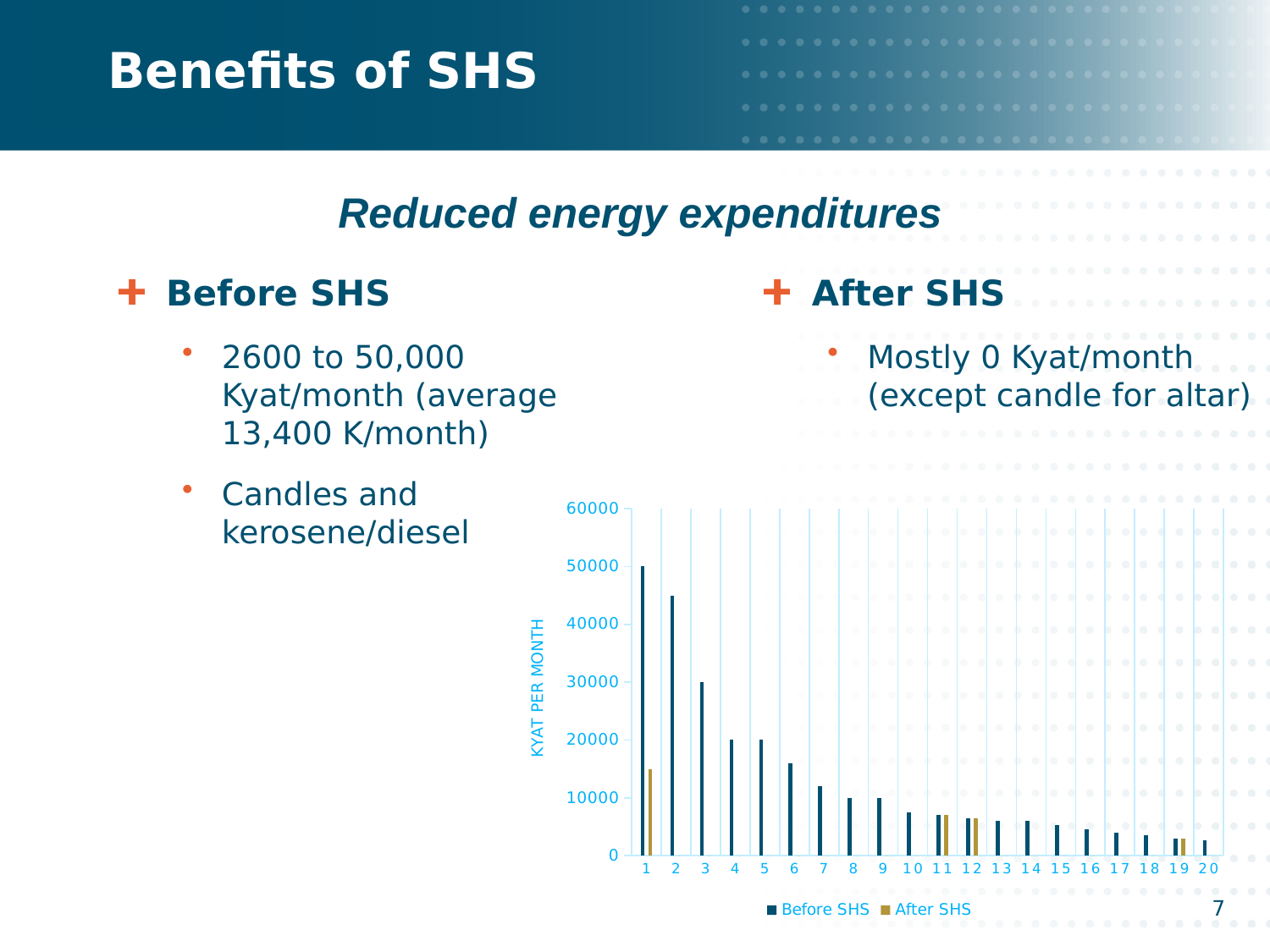

# Benefits of SHS
Reduced energy expenditures
Before SHS
2600 to 50,000 Kyat/month (average 13,400 K/month)
Candles and kerosene/diesel

After SHS
Mostly 0 Kyat/month (except candle for altar)

### Chart

| Category | Before SHS | After SHS |
|---|---|---|
7